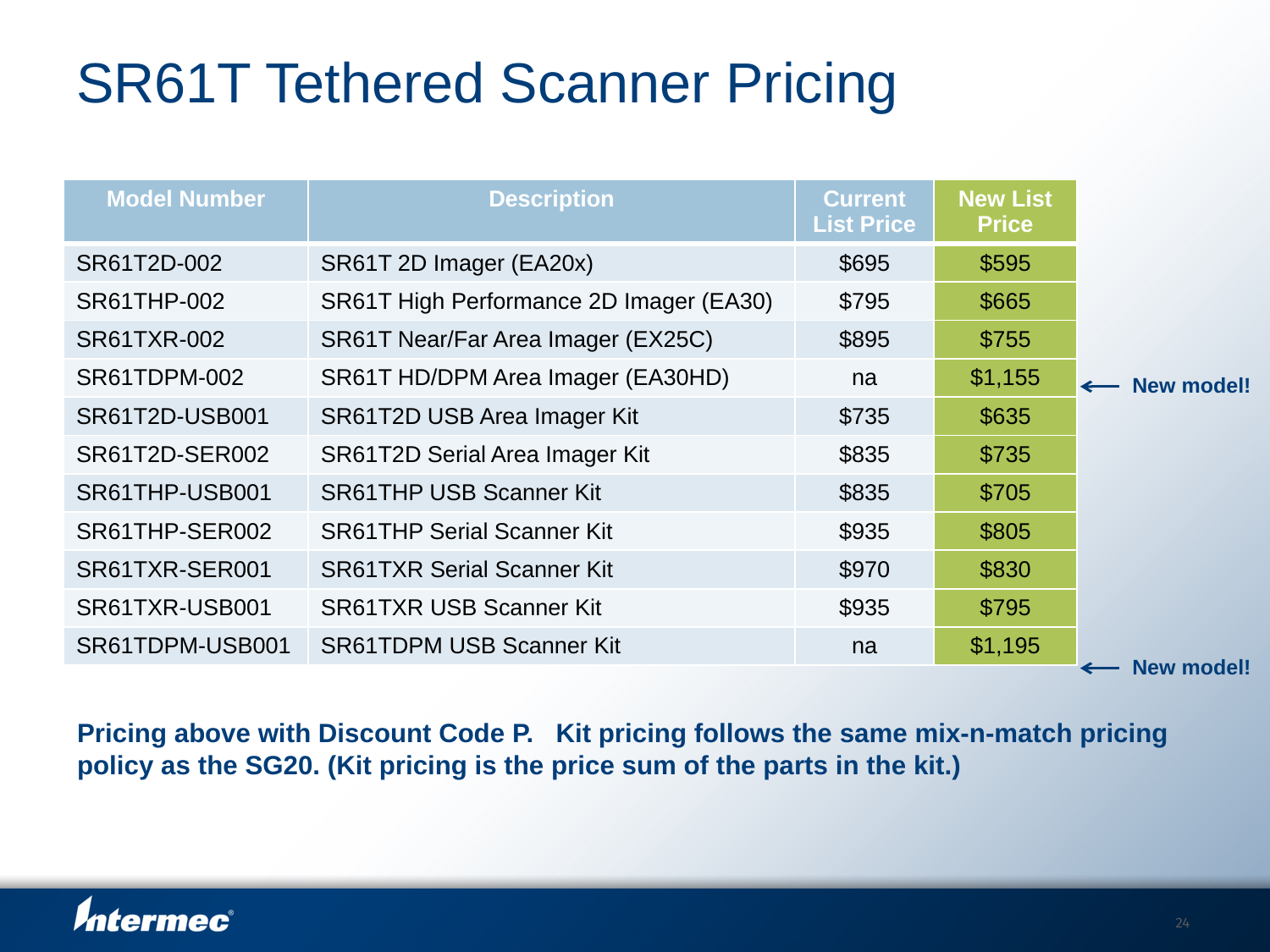

# SR61T Tethered Scanner Pricing
| Model Number | Description | Current List Price | New List Price |
| --- | --- | --- | --- |
| SR61T2D-002 | SR61T 2D Imager (EA20x) | $695 | $595 |
| SR61THP-002 | SR61T High Performance 2D Imager (EA30) | $795 | $665 |
| SR61TXR-002 | SR61T Near/Far Area Imager (EX25C) | $895 | $755 |
| SR61TDPM-002 | SR61T HD/DPM Area Imager (EA30HD) | na | $1,155 |
| SR61T2D-USB001 | SR61T2D USB Area Imager Kit | $735 | $635 |
| SR61T2D-SER002 | SR61T2D Serial Area Imager Kit | $835 | $735 |
| SR61THP-USB001 | SR61THP USB Scanner Kit | $835 | $705 |
| SR61THP-SER002 | SR61THP Serial Scanner Kit | $935 | $805 |
| SR61TXR-SER001 | SR61TXR Serial Scanner Kit | $970 | $830 |
| SR61TXR-USB001 | SR61TXR USB Scanner Kit | $935 | $795 |
| SR61TDPM-USB001 | SR61TDPM USB Scanner Kit | na | $1,195 |
New model!
New model!
Pricing above with Discount Code P.   Kit pricing follows the same mix-n-match pricing policy as the SG20. (Kit pricing is the price sum of the parts in the kit.)